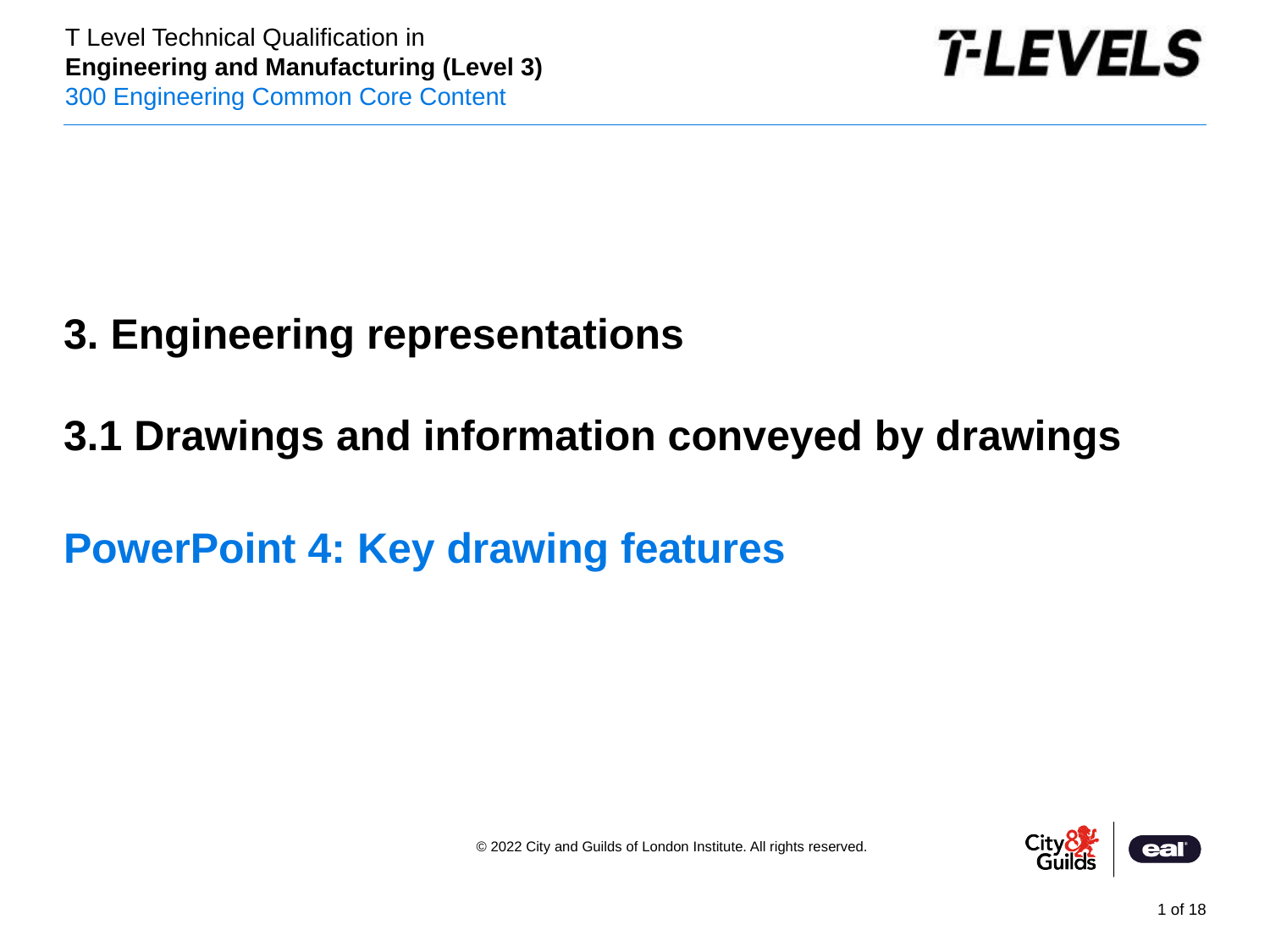

PowerPoint presentation
3. Engineering representations

3.1 Drawings and information conveyed by drawings

# PowerPoint 4: Key drawing features